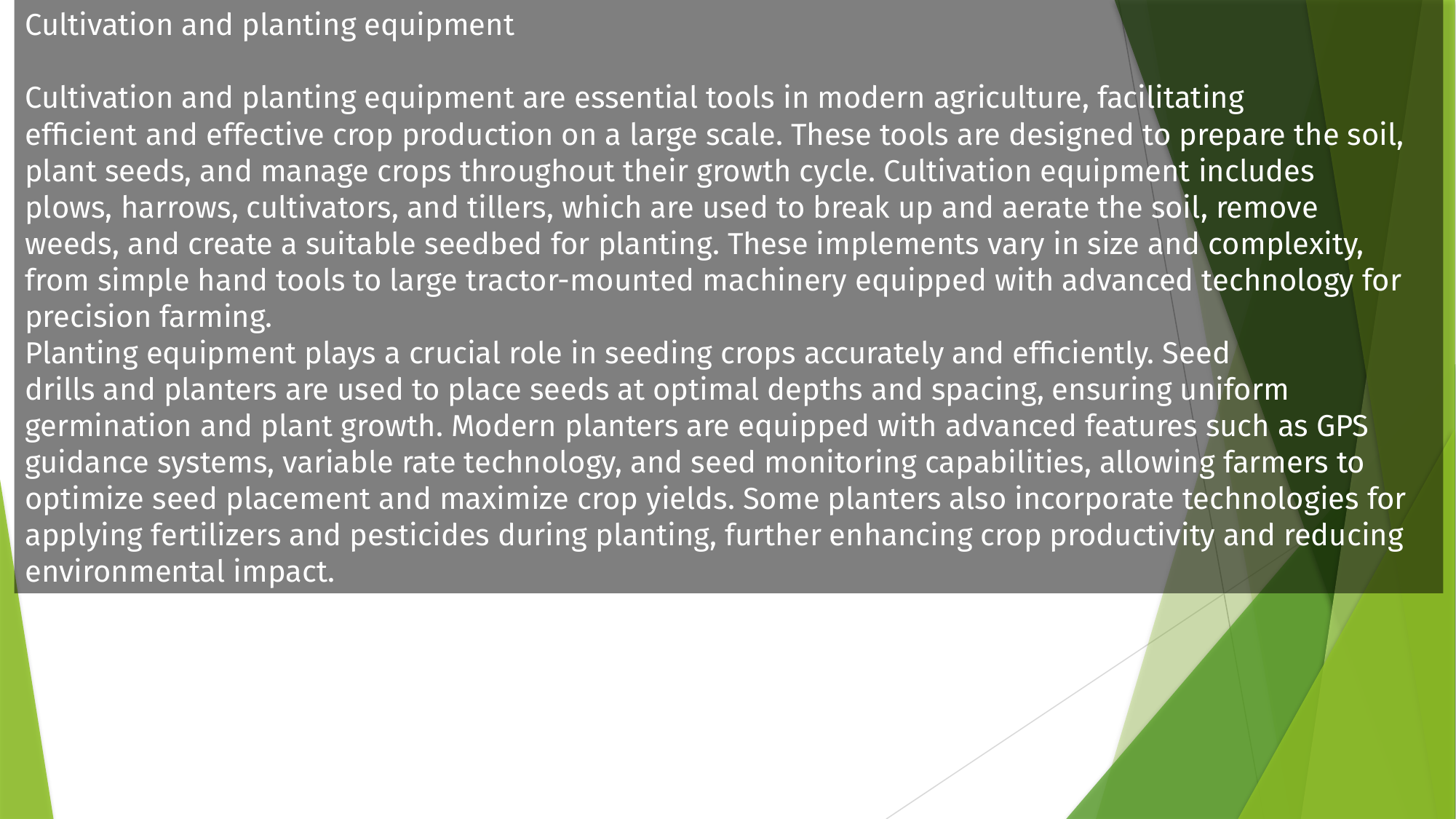

Cultivation and planting equipment

Cultivation and planting equipment are essential tools in modern agriculture, facilitating
efficient and effective crop production on a large scale. These tools are designed to prepare the soil,
plant seeds, and manage crops throughout their growth cycle. Cultivation equipment includes
plows, harrows, cultivators, and tillers, which are used to break up and aerate the soil, remove
weeds, and create a suitable seedbed for planting. These implements vary in size and complexity,
from simple hand tools to large tractor-mounted machinery equipped with advanced technology for
precision farming.
Planting equipment plays a crucial role in seeding crops accurately and efficiently. Seed
drills and planters are used to place seeds at optimal depths and spacing, ensuring uniform
germination and plant growth. Modern planters are equipped with advanced features such as GPS
guidance systems, variable rate technology, and seed monitoring capabilities, allowing farmers to
optimize seed placement and maximize crop yields. Some planters also incorporate technologies for
applying fertilizers and pesticides during planting, further enhancing crop productivity and reducing
environmental impact.